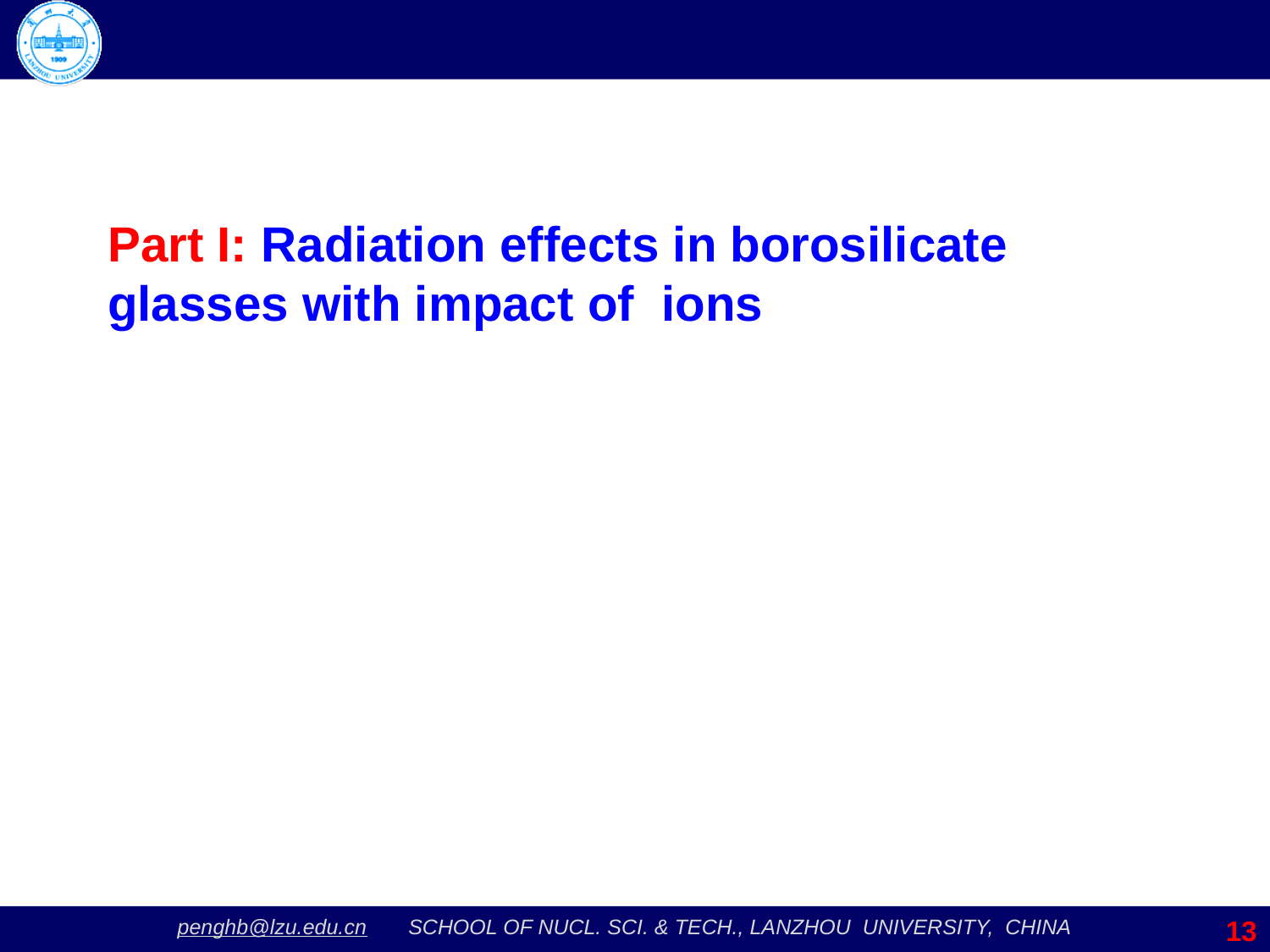

Part I: Radiation effects in borosilicate glasses with impact of  ions

13